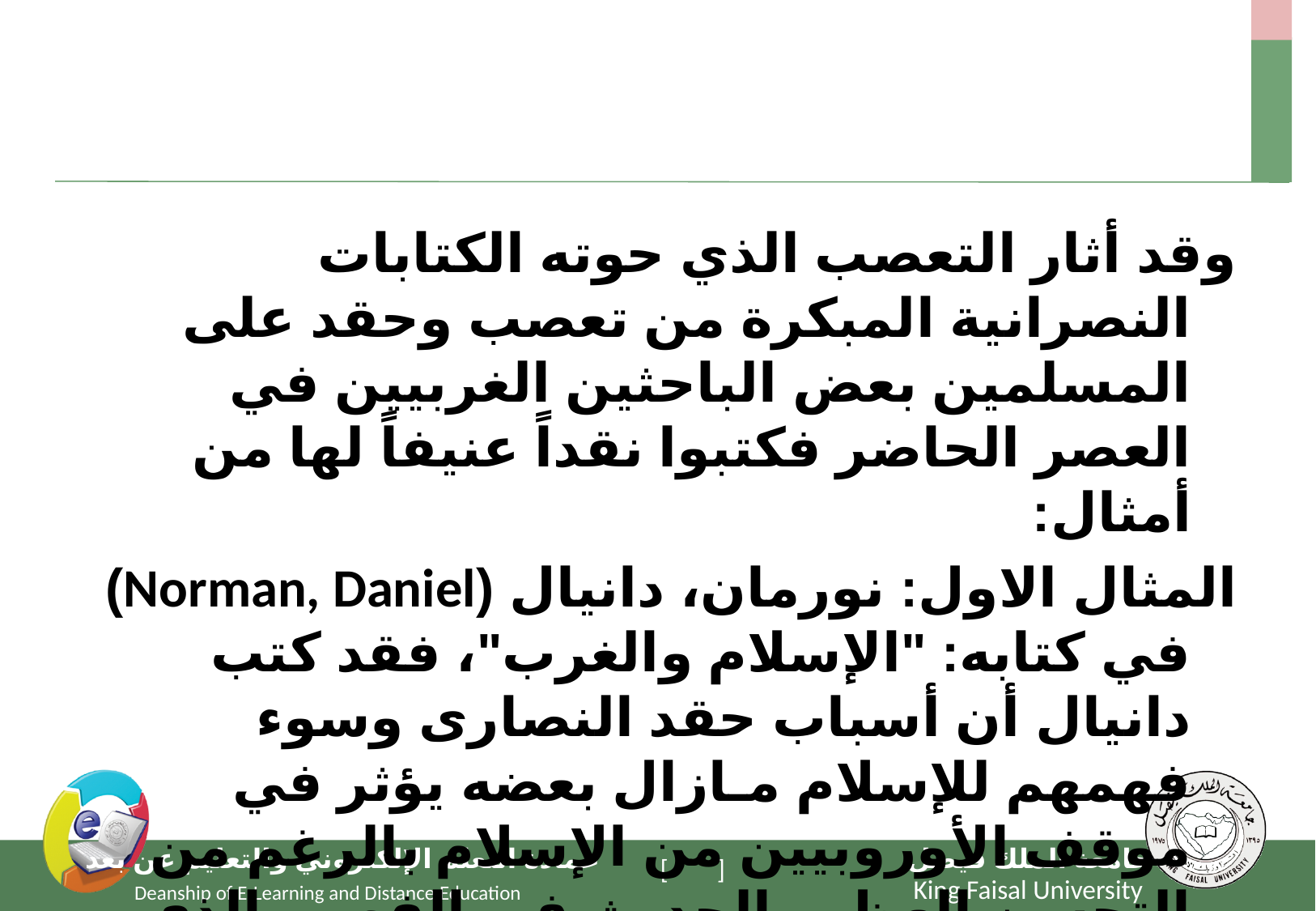

#
وقد أثار التعصب الذي حوته الكتابات النصرانية المبكرة من تعصب وحقد على المسلمين بعض الباحثين الغربيين في العصر الحاضر فكتبوا نقداً عنيفاً لها من أمثال:
المثال الاول: نورمان، دانيال (Norman, Daniel) في كتابه: "الإسلام والغرب"، فقد كتب دانيال أن أسباب حقد النصارى وسوء فهمهم للإسلام مـازال بعضه يؤثر في موقف الأوروبيين من الإسلام بالرغم من التحسن العظيم الحديث في الفهم والذي أشاد به بعض المسلمـين.
والمثال الثاني: ساذرن، ريتشارد (Southern, R.) في كتابه: " نظرة الغرب إلى الإسلام في القرون الوسطى" يقول كان الإسلام يمثل مشكلة بعيدة المدى بالنسبة للعالم المسيحي في اوروبا على المستويات كافة.